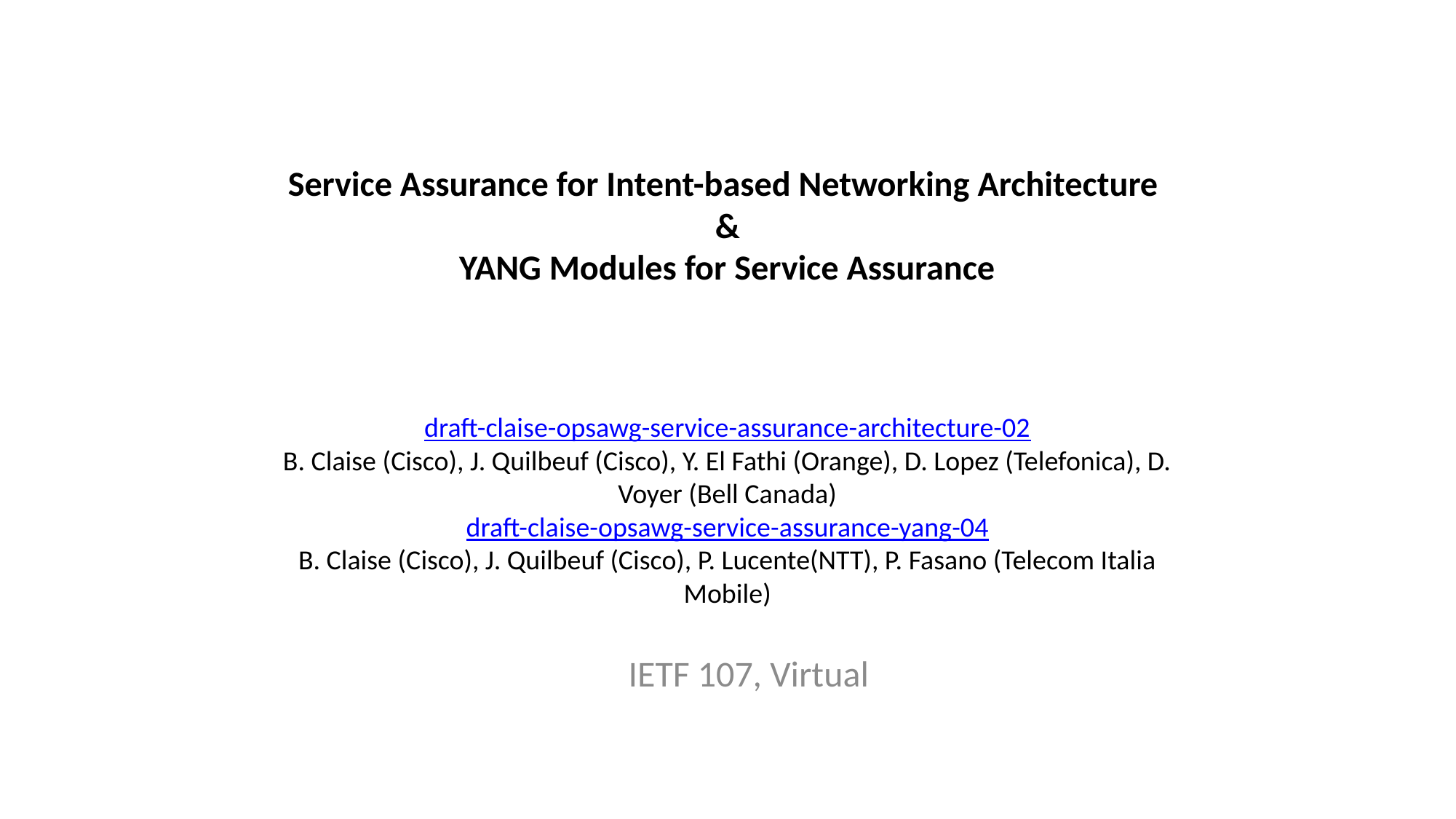

# Service Assurance for Intent-based Networking Architecture & YANG Modules for Service Assurance
draft-claise-opsawg-service-assurance-architecture-02
B. Claise (Cisco), J. Quilbeuf (Cisco), Y. El Fathi (Orange), D. Lopez (Telefonica), D. Voyer (Bell Canada)
draft-claise-opsawg-service-assurance-yang-04
B. Claise (Cisco), J. Quilbeuf (Cisco), P. Lucente(NTT), P. Fasano (Telecom Italia Mobile)

IETF 107, Virtual